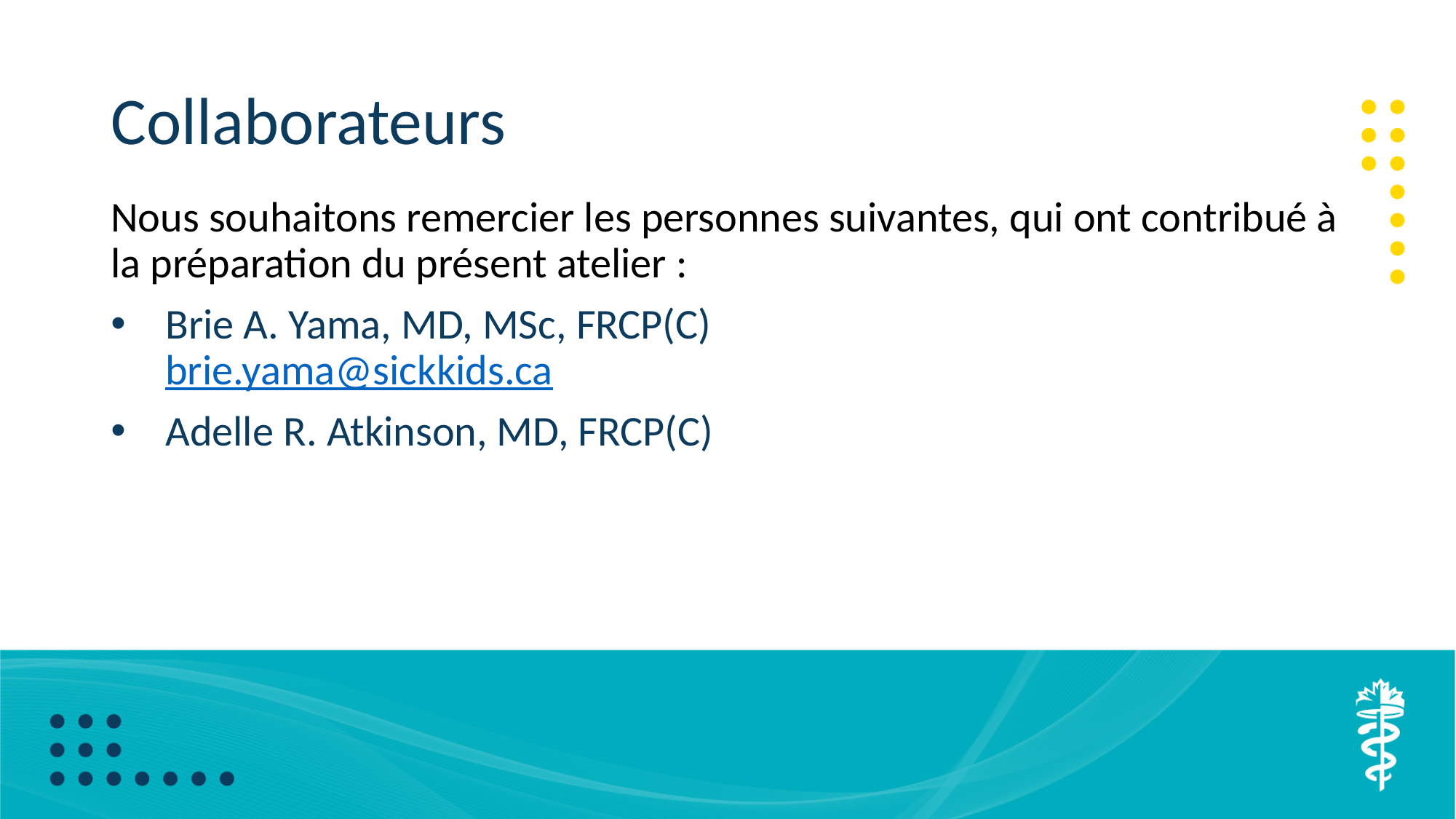

# Collaborateurs
Nous souhaitons remercier les personnes suivantes, qui ont contribué à la préparation du présent atelier :
Brie A. Yama, MD, MSc, FRCP(C)
brie.yama@sickkids.ca
Adelle R. Atkinson, MD, FRCP(C)